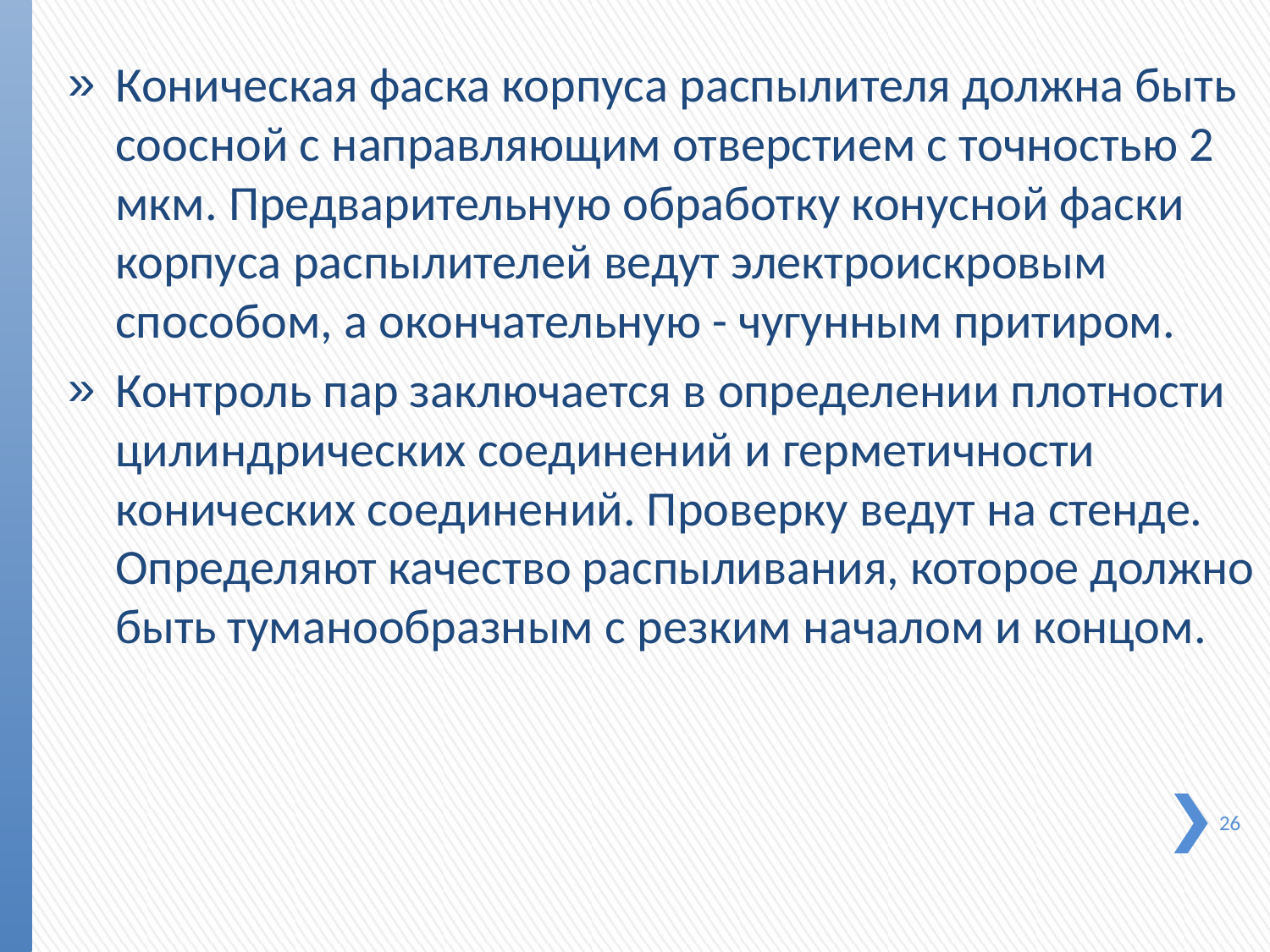

Коническая фаска корпуса распылителя должна быть соосной с направляющим отверстием с точностью 2 мкм. Предва­рительную обработку конусной фаски корпуса распылителей ведут электроискровым способом, а окончательную - чугун­ным притиром.
Контроль пар заключается в определении плотности ци­линдрических соединений и герметичности конических со­единений. Проверку ведут на стенде. Определяют качество распыливания, которое должно быть туманообразным с рез­ким началом и концом.
26